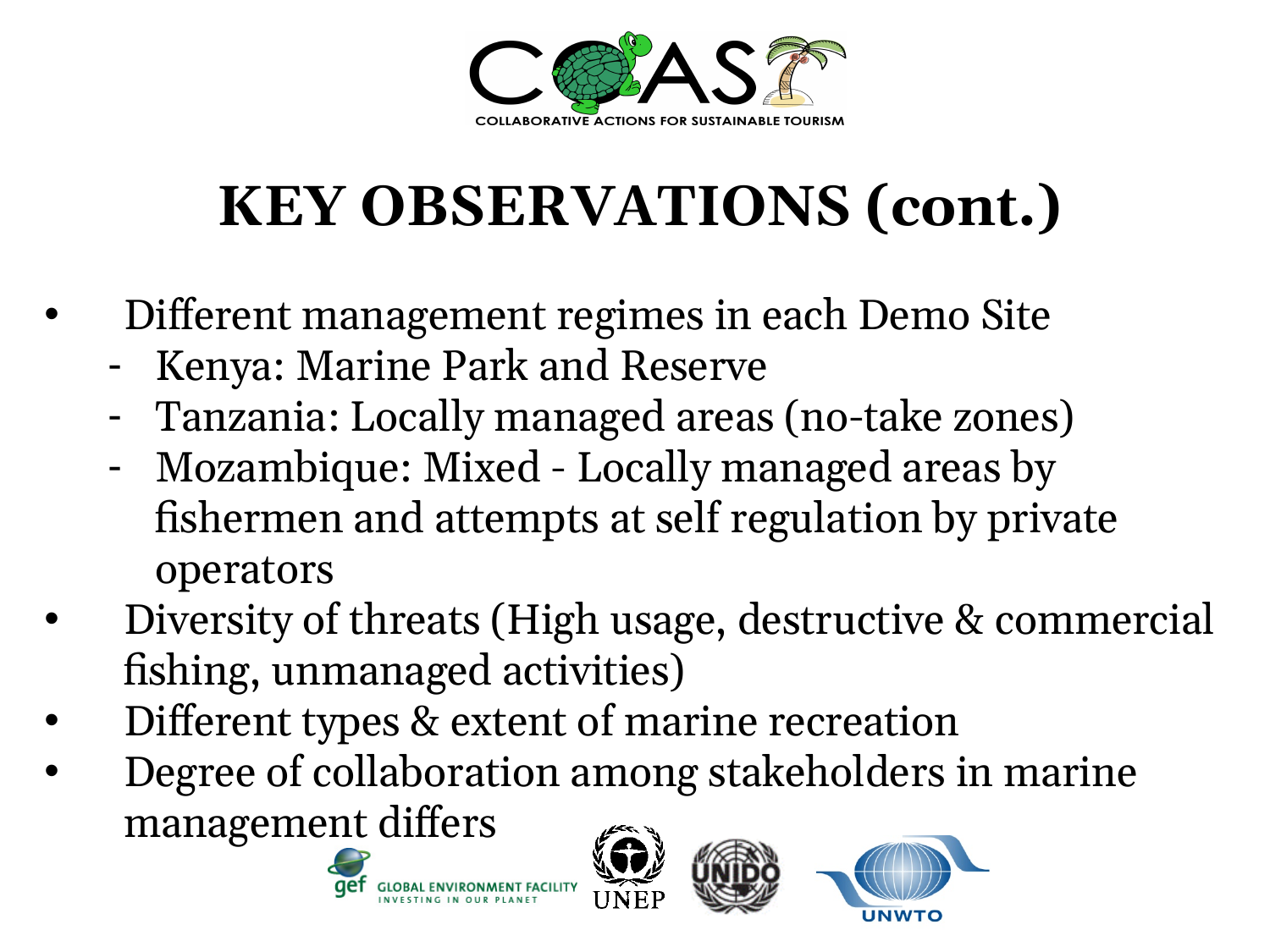

KEY OBSERVATIONS (cont.)

Different management regimes in each Demo Site
Kenya: Marine Park and Reserve
Tanzania: Locally managed areas (no-take zones)
Mozambique: Mixed - Locally managed areas by fishermen and attempts at self regulation by private operators
Diversity of threats (High usage, destructive & commercial fishing, unmanaged activities)
Different types & extent of marine recreation
Degree of collaboration among stakeholders in marine management differs

#